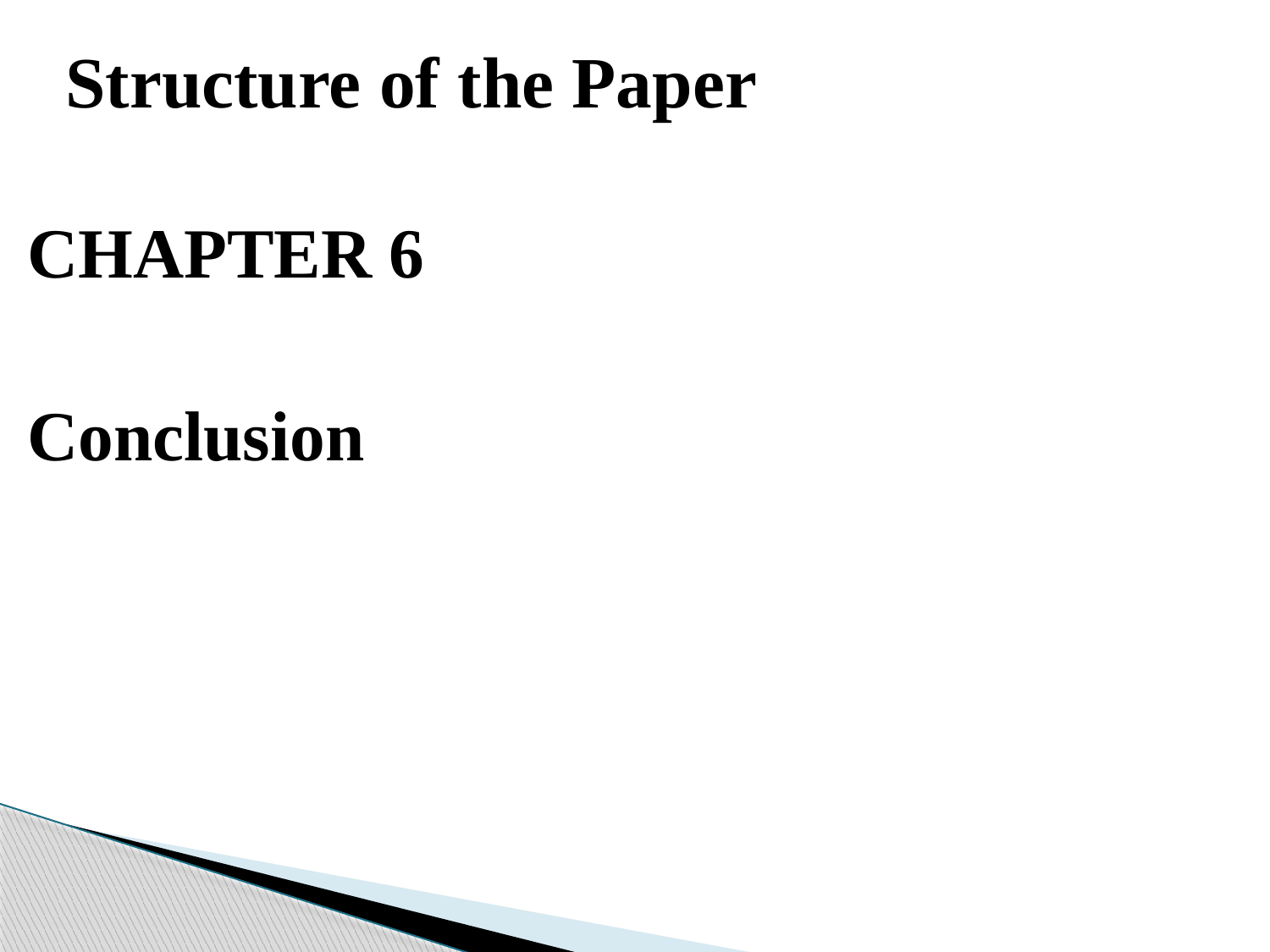

# Structure of the Paper
CHAPTER 6

Conclusion